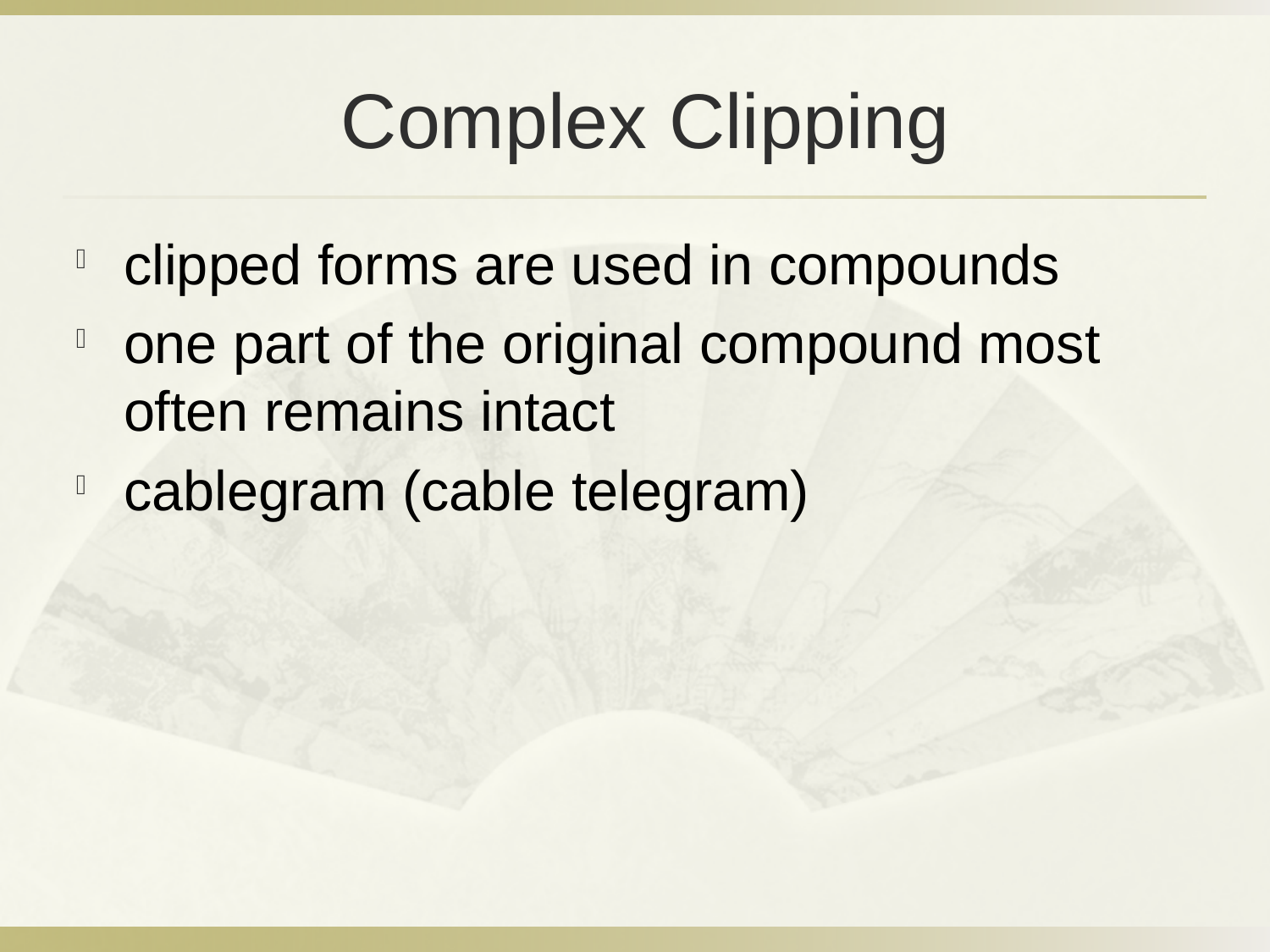

# Complex Clipping
clipped forms are used in compounds
one part of the original compound most often remains intact
cablegram (cable telegram)